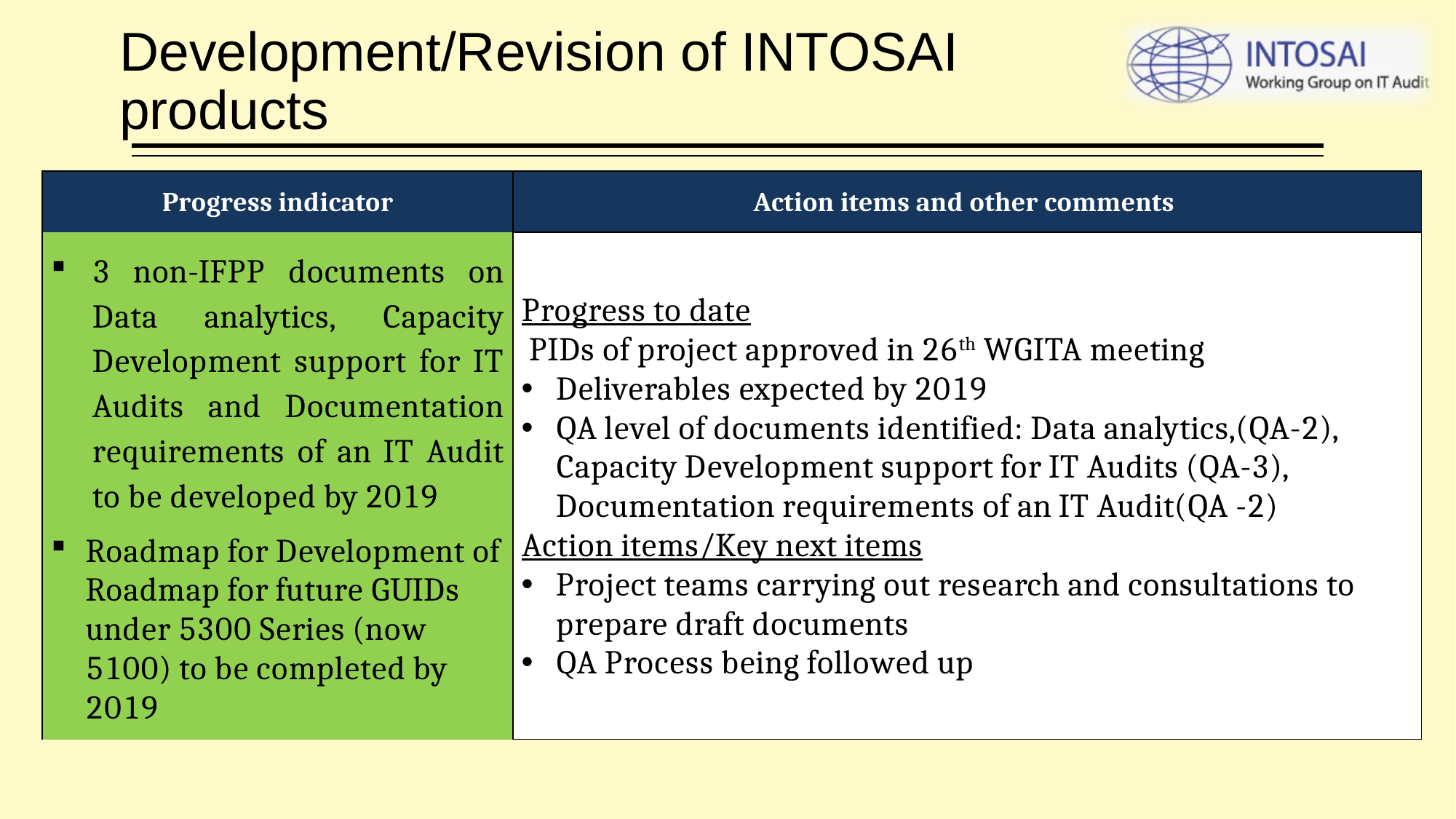

# Development/Revision of INTOSAI products
| Progress indicator | Action items and other comments |
| --- | --- |
| 3 non-IFPP documents on Data analytics, Capacity Development support for IT Audits and Documentation requirements of an IT Audit to be developed by 2019 Roadmap for Development of Roadmap for future GUIDs under 5300 Series (now 5100) to be completed by 2019 | Progress to date  PIDs of project approved in 26th WGITA meeting Deliverables expected by 2019 QA level of documents identified: Data analytics,(QA-2), Capacity Development support for IT Audits (QA-3), Documentation requirements of an IT Audit(QA -2) Action items/Key next items Project teams carrying out research and consultations to prepare draft documents QA Process being followed up |